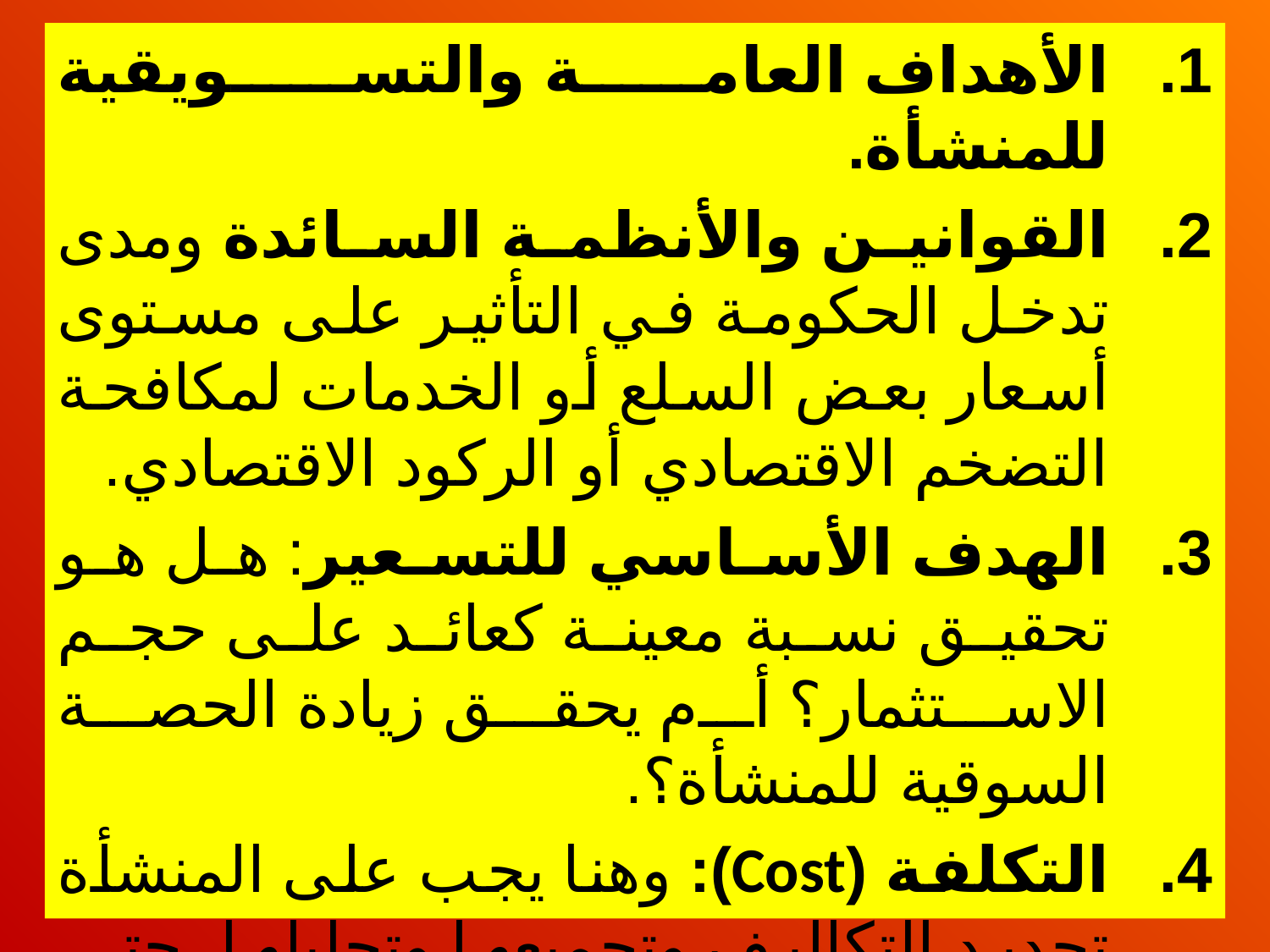

الأهداف العامة والتسويقية للمنشأة.
القوانين والأنظمة السائدة ومدى تدخل الحكومة في التأثير على مستوى أسعار بعض السلع أو الخدمات لمكافحة التضخم الاقتصادي أو الركود الاقتصادي.
الهدف الأساسي للتسعير: هل هو تحقيق نسبة معينة كعائد على حجم الاستثمار؟ أم يحقق زيادة الحصة السوقية للمنشأة؟.
التكلفة (Cost): وهنا يجب على المنشأة تحديد التكاليف وتجميعها وتحليلها، حتى تتمكن من وضع السعر المناسب لتغطية جميع التكاليف التي تكبدتها في إنتاج السلعة أو تقديم الخدمة.